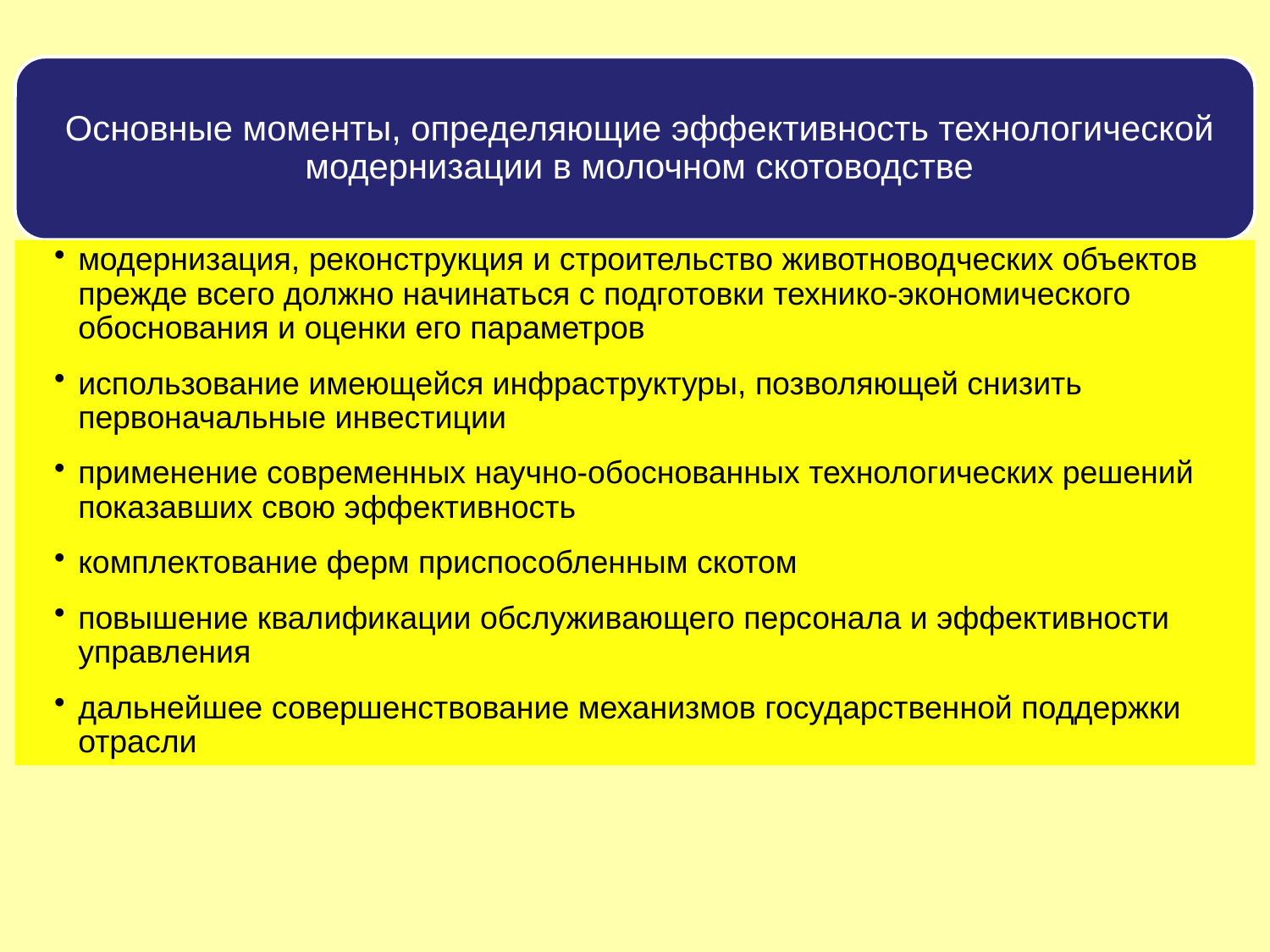

Основные моменты, определяющие эффективность технологической модернизации в молочном скотоводстве
модернизация, реконструкция и строительство животноводческих объектов прежде всего должно начинаться с подготовки технико-экономического обоснования и оценки его параметров
использование имеющейся инфраструктуры, позволяющей снизить первоначальные инвестиции
применение современных научно-обоснованных технологических решений показавших свою эффективность
комплектование ферм приспособленным скотом
повышение квалификации обслуживающего персонала и эффективности управления
дальнейшее совершенствование механизмов государственной поддержки отрасли